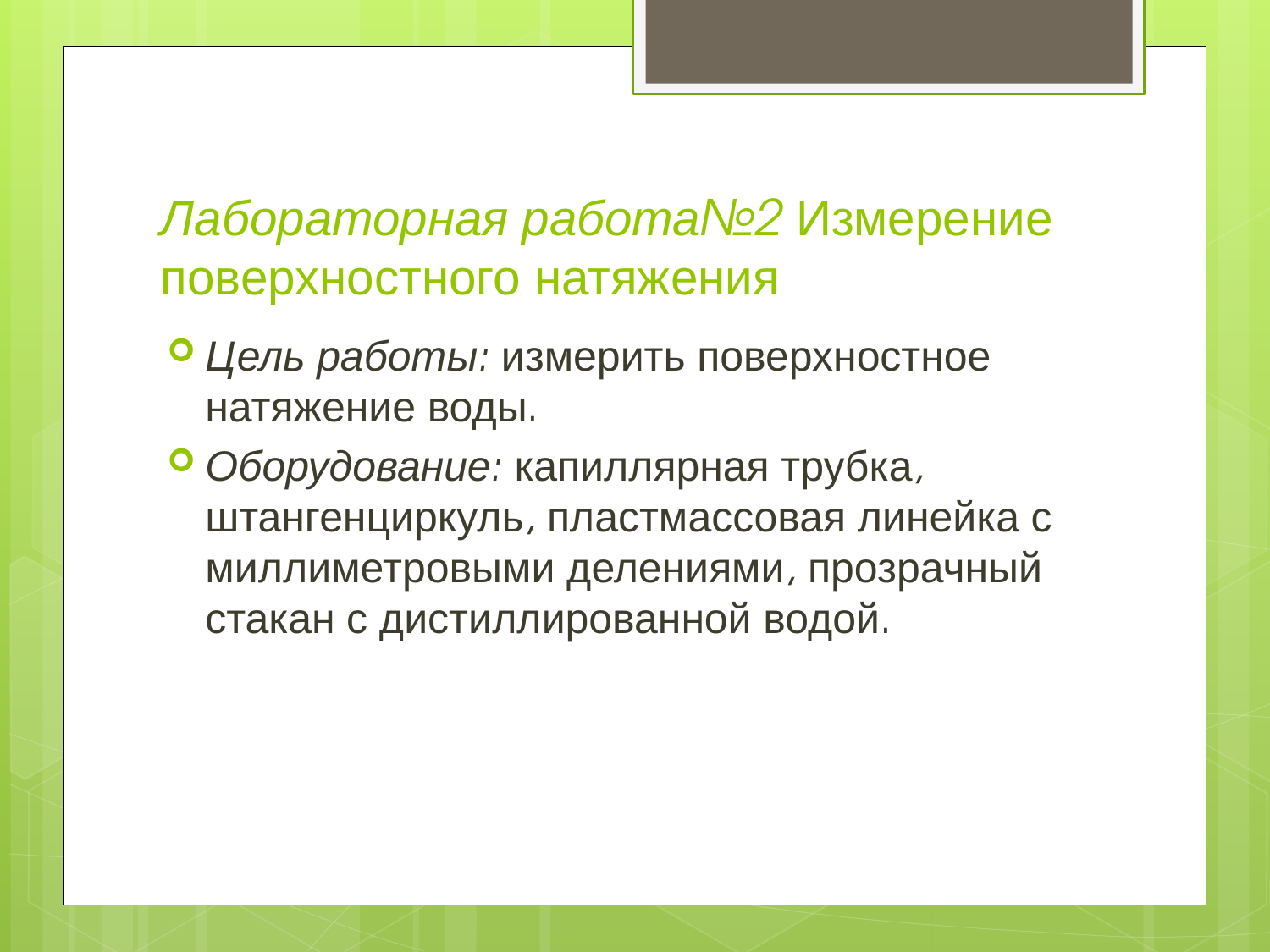

# Лабораторная работа№2 Измерение поверхностного натяжения
Цель работы: измерить поверхностное натяжение воды.
Оборудование: капиллярная трубка, штангенциркуль, пластмассовая линейка с миллиметровыми делениями, прозрачный стакан с дистиллированной водой.